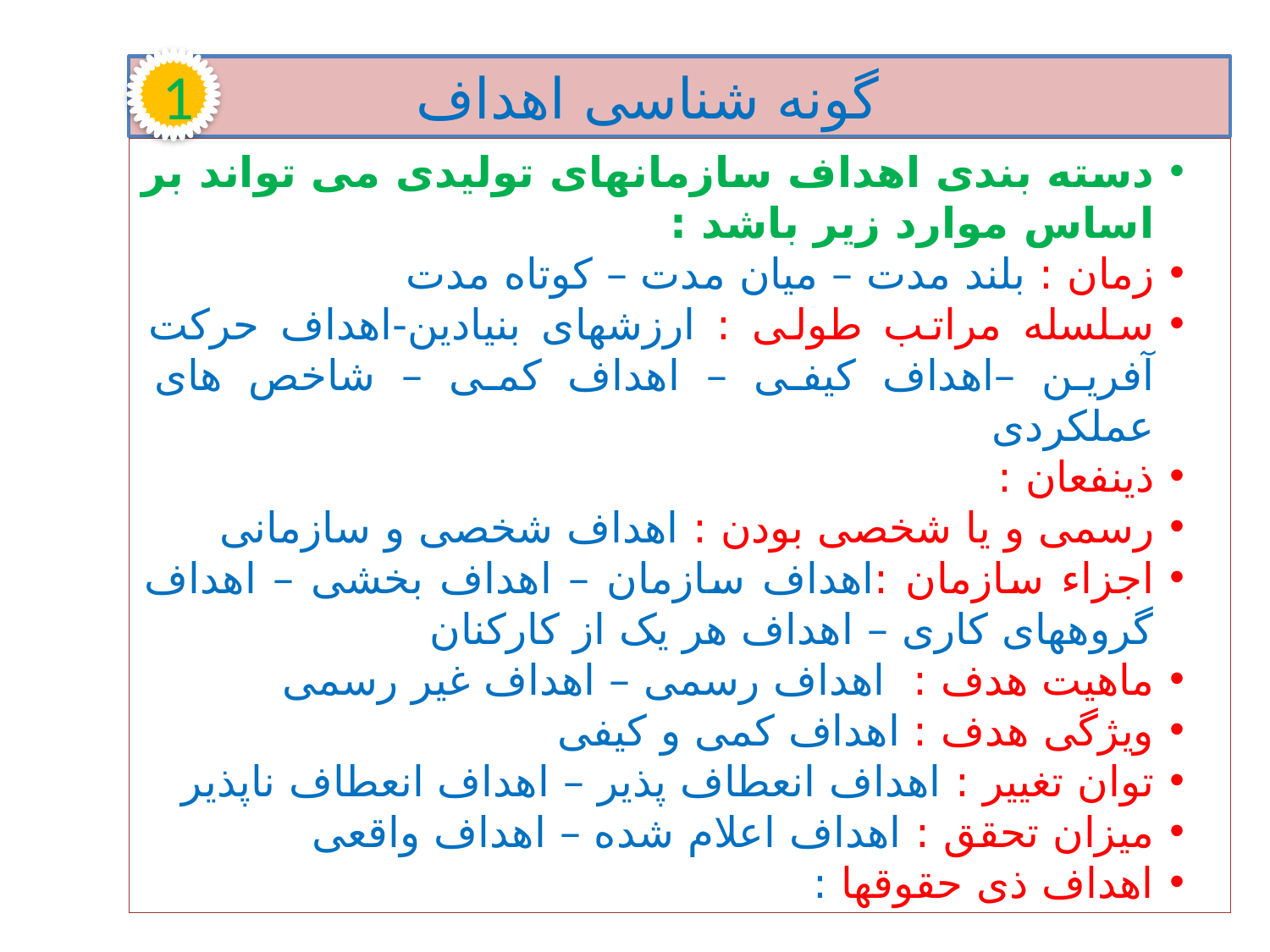

1
گونه شناسی اهداف
دسته بندی اهداف سازمانهای تولیدی می تواند بر اساس موارد زیر باشد :
زمان : بلند مدت – میان مدت – کوتاه مدت
سلسله مراتب طولی : ارزشهای بنیادین-اهداف حرکت آفرین –اهداف کیفی – اهداف کمی – شاخص های عملکردی
ذینفعان :
رسمی و یا شخصی بودن : اهداف شخصی و سازمانی
اجزاء سازمان :اهداف سازمان – اهداف بخشی – اهداف گروههای کاری – اهداف هر یک از کارکنان
ماهیت هدف :  اهداف رسمی – اهداف غیر رسمی
ویژگی هدف : اهداف کمی و کیفی
توان تغییر : اهداف انعطاف پذیر – اهداف انعطاف ناپذیر
میزان تحقق : اهداف اعلام شده – اهداف واقعی
اهداف ذی حقوقها :